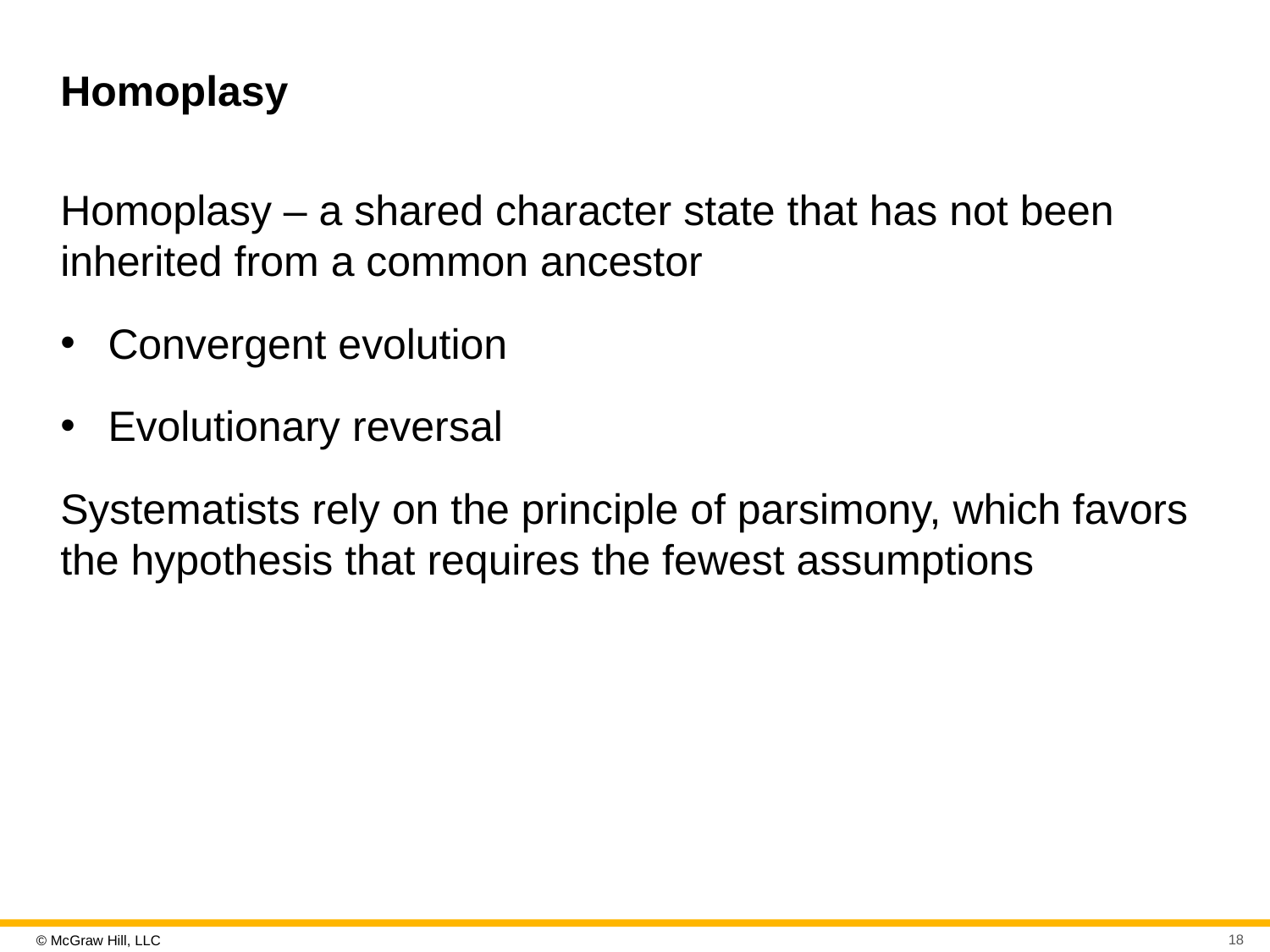

# Homoplasy
Homoplasy – a shared character state that has not been inherited from a common ancestor
Convergent evolution
Evolutionary reversal
Systematists rely on the principle of parsimony, which favors the hypothesis that requires the fewest assumptions
18